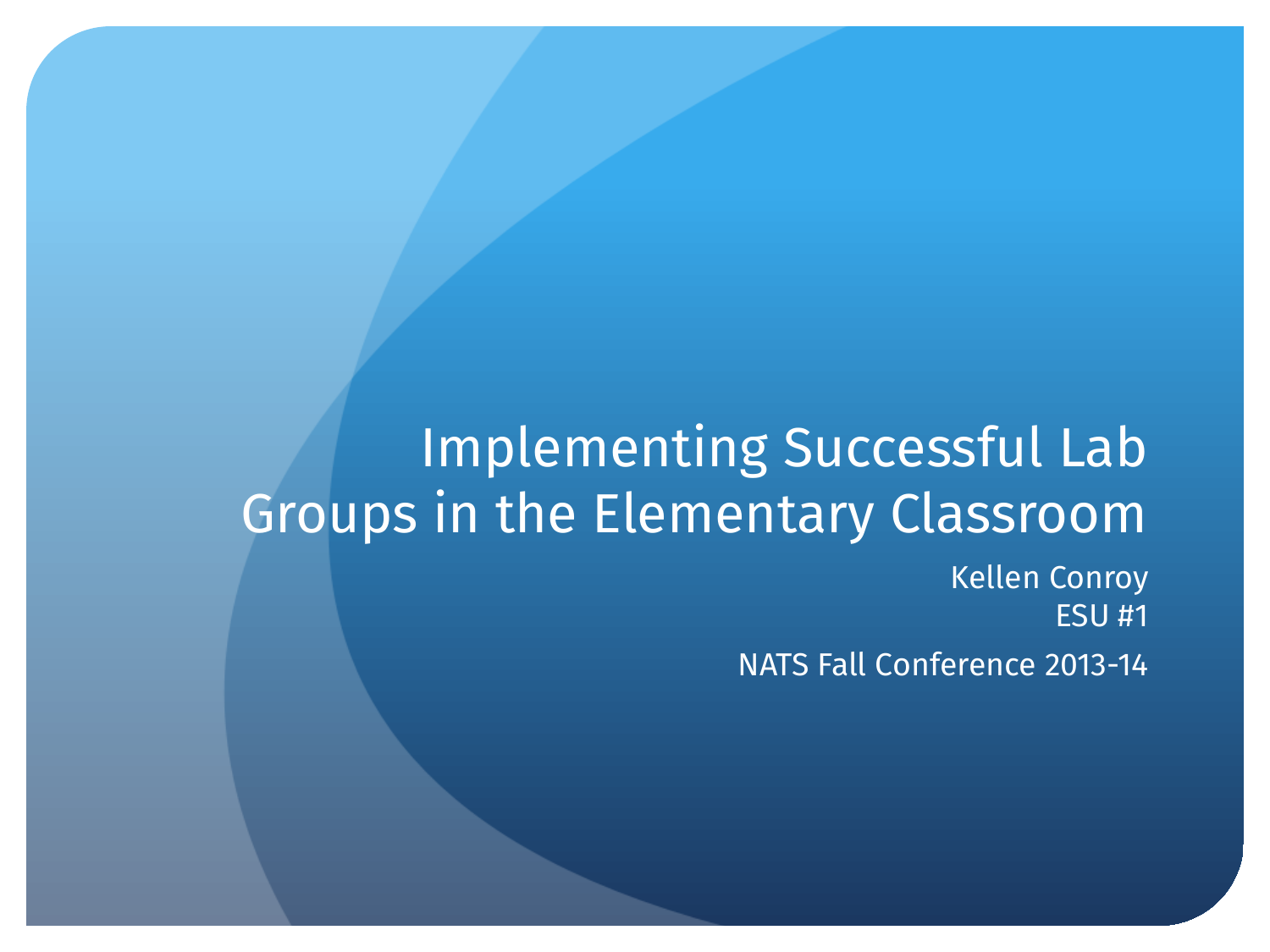

# Implementing Successful Lab Groups in the Elementary Classroom
Kellen Conroy
ESU #1
NATS Fall Conference 2013-14